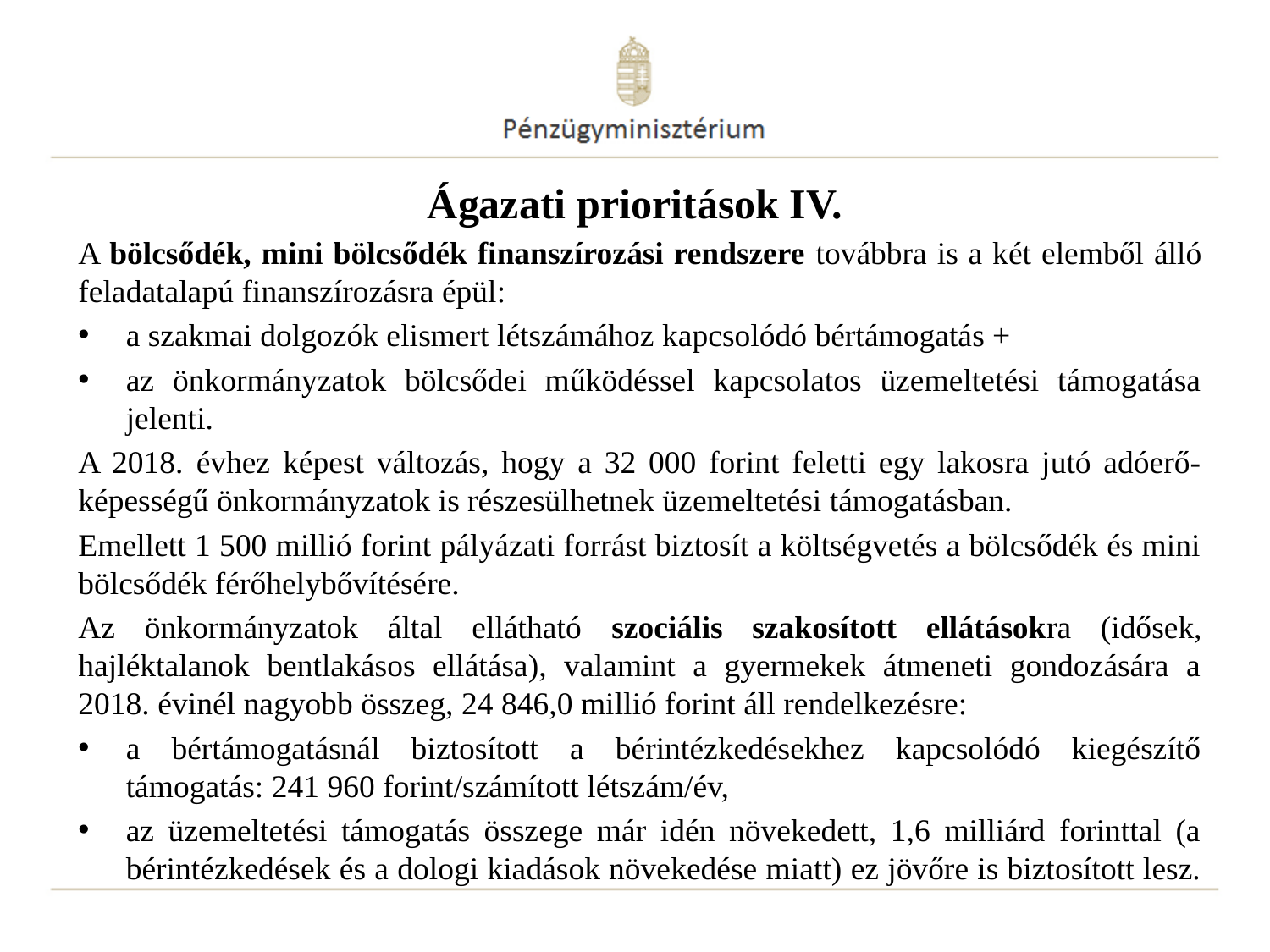

# Ágazati prioritások IV.
A bölcsődék, mini bölcsődék finanszírozási rendszere továbbra is a két elemből álló feladatalapú finanszírozásra épül:
a szakmai dolgozók elismert létszámához kapcsolódó bértámogatás +
az önkormányzatok bölcsődei működéssel kapcsolatos üzemeltetési támogatása jelenti.
A 2018. évhez képest változás, hogy a 32 000 forint feletti egy lakosra jutó adóerő-képességű önkormányzatok is részesülhetnek üzemeltetési támogatásban.
Emellett 1 500 millió forint pályázati forrást biztosít a költségvetés a bölcsődék és mini bölcsődék férőhelybővítésére.
Az önkormányzatok által ellátható szociális szakosított ellátásokra (idősek, hajléktalanok bentlakásos ellátása), valamint a gyermekek átmeneti gondozására a 2018. évinél nagyobb összeg, 24 846,0 millió forint áll rendelkezésre:
a bértámogatásnál biztosított a bérintézkedésekhez kapcsolódó kiegészítő támogatás: 241 960 forint/számított létszám/év,
az üzemeltetési támogatás összege már idén növekedett, 1,6 milliárd forinttal (a bérintézkedések és a dologi kiadások növekedése miatt) ez jövőre is biztosított lesz.